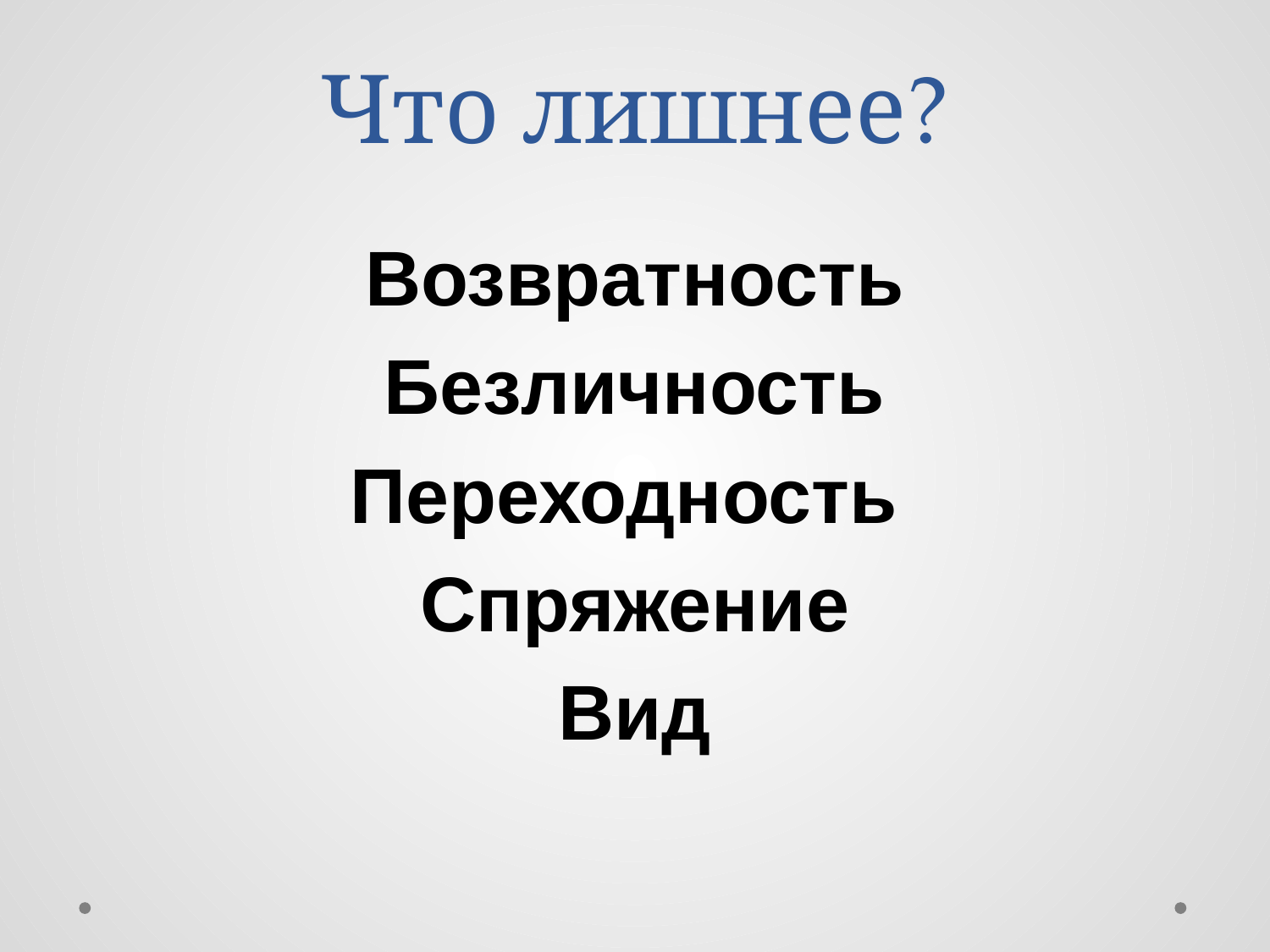

# Что лишнее?
Возвратность
Безличность
Переходность
Спряжение
Вид